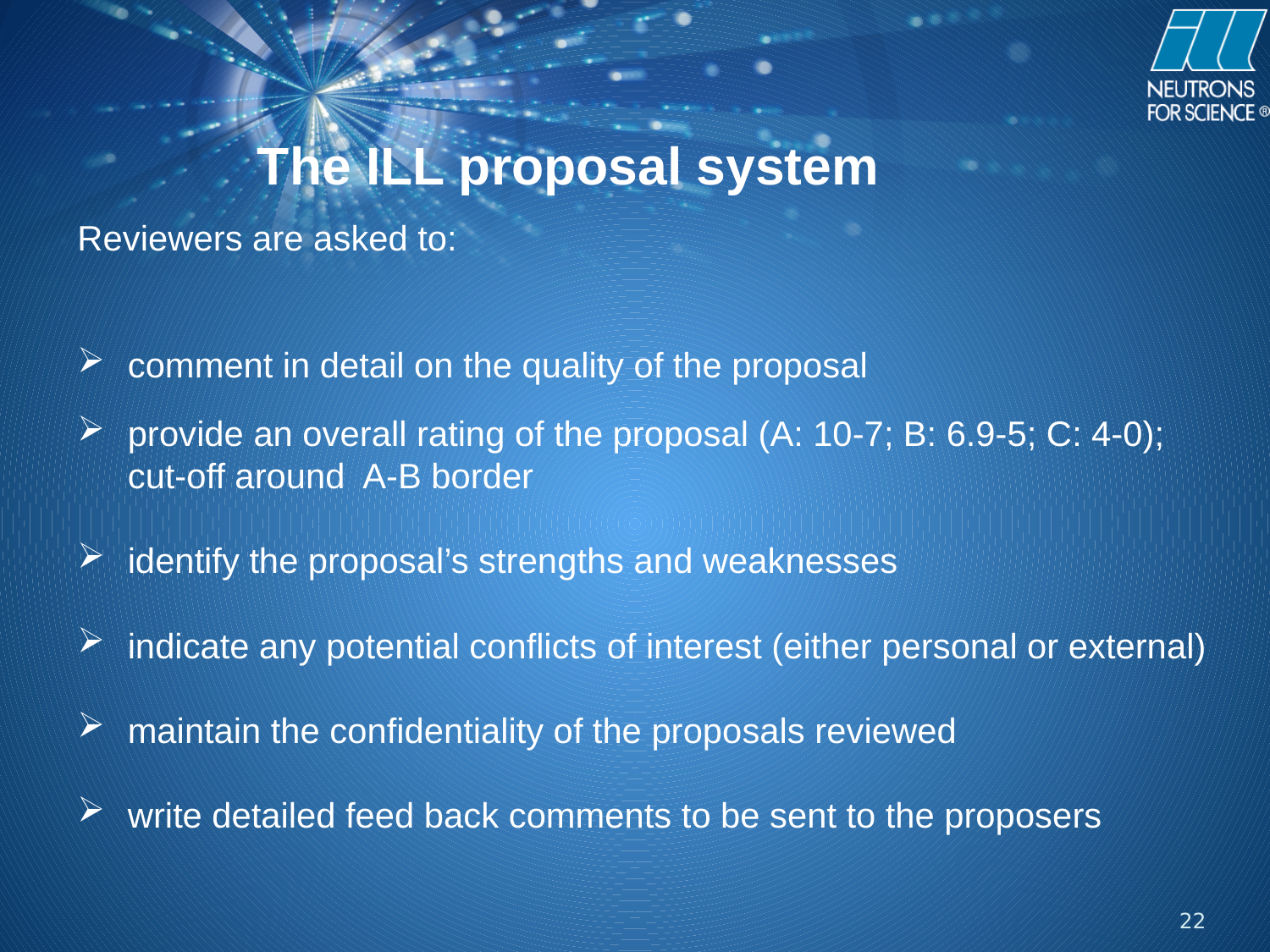

The ILL proposal system

Reviewers are asked to:

comment in detail on the quality of the proposal
provide an overall rating of the proposal (A: 10-7; B: 6.9-5; C: 4-0);  cut-off around  A-B border
identify the proposal’s strengths and weaknesses
indicate any potential conflicts of interest (either personal or external)
maintain the confidentiality of the proposals reviewed
write detailed feed back comments to be sent to the proposers
22